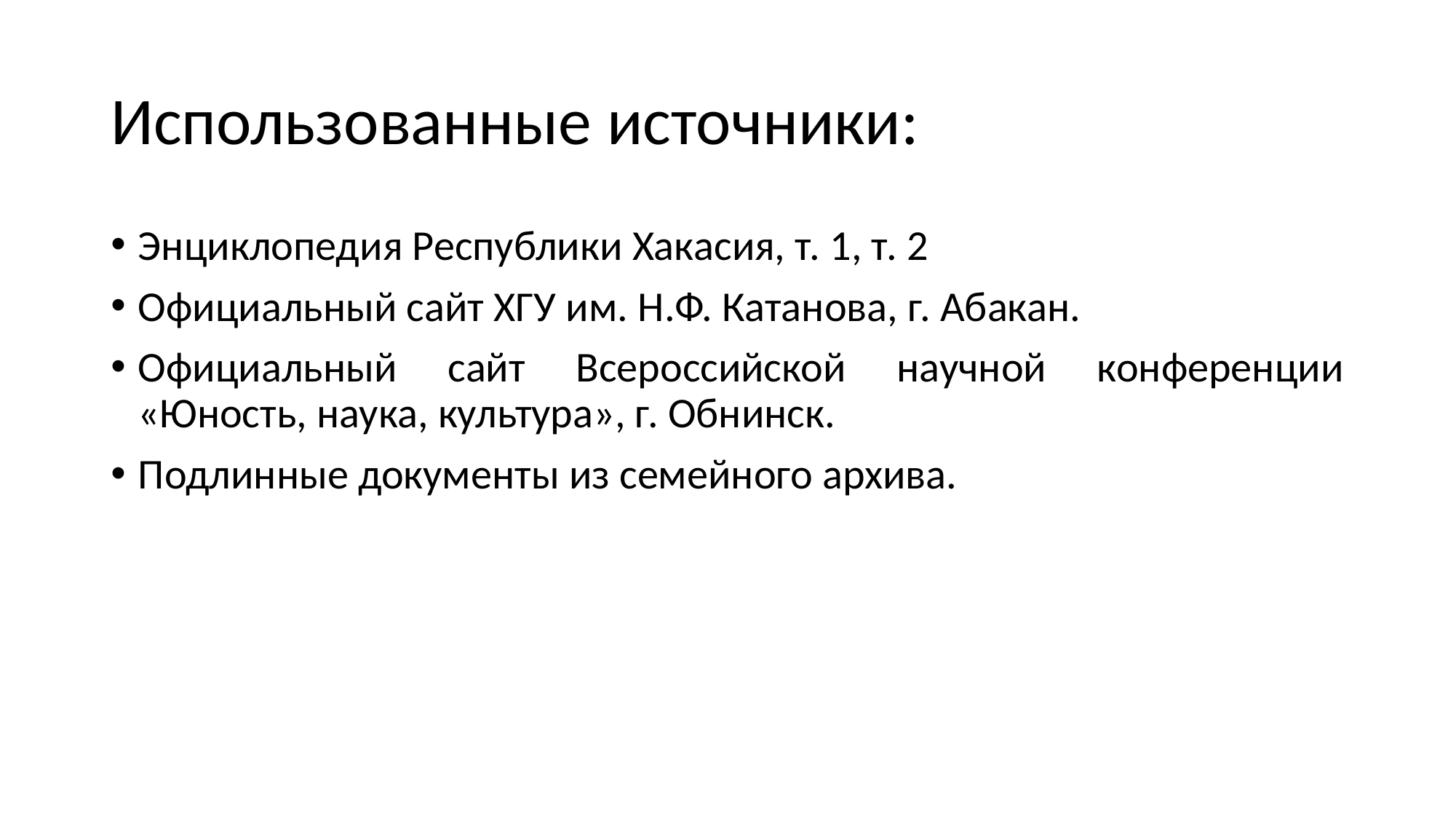

# Использованные источники:
Энциклопедия Республики Хакасия, т. 1, т. 2
Официальный сайт ХГУ им. Н.Ф. Катанова, г. Абакан.
Официальный сайт Всероссийской научной конференции «Юность, наука, культура», г. Обнинск.
Подлинные документы из семейного архива.